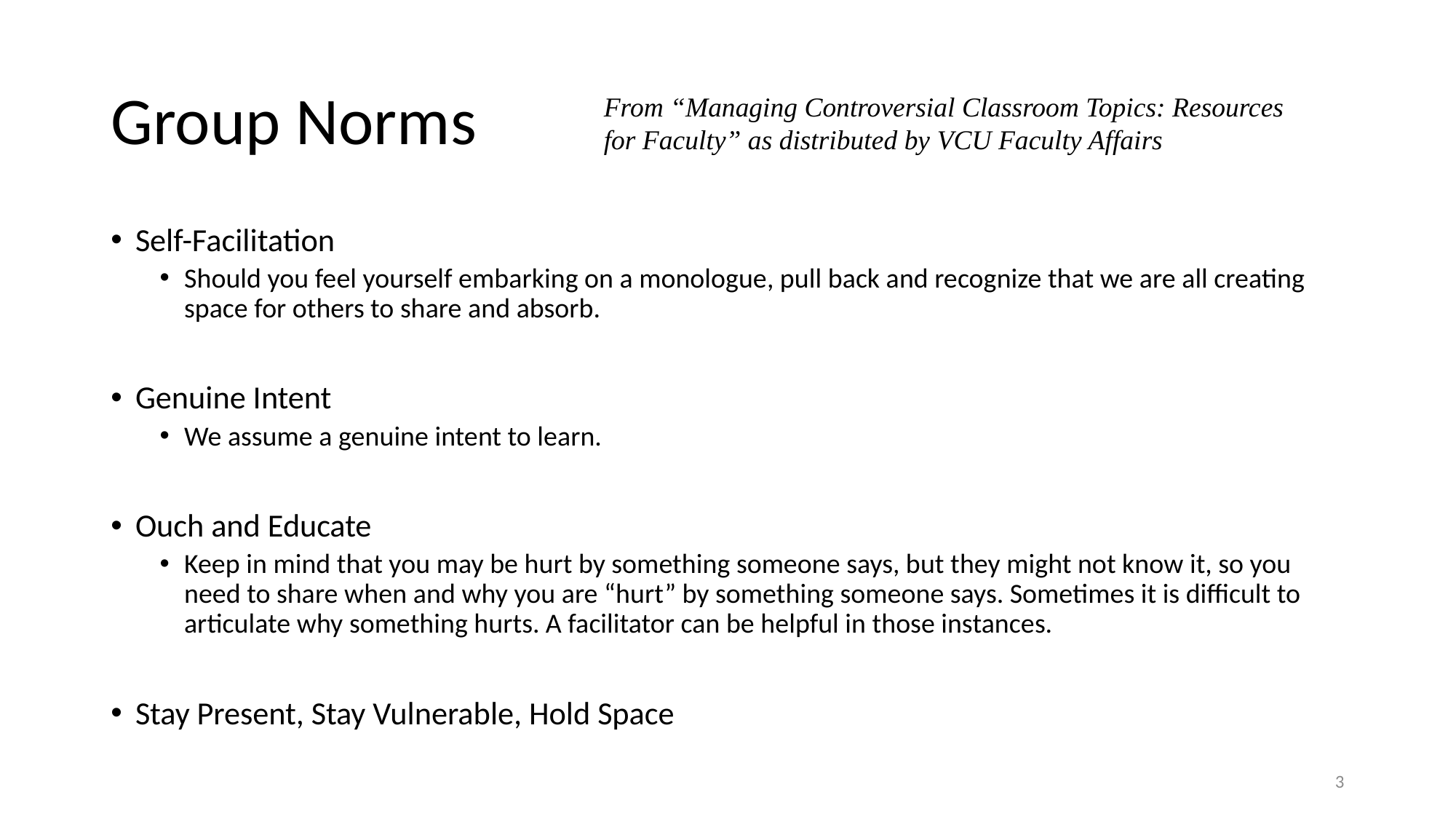

# Group Norms
From “Managing Controversial Classroom Topics: Resources for Faculty” as distributed by VCU Faculty Affairs
Self-Facilitation
Should you feel yourself embarking on a monologue, pull back and recognize that we are all creating space for others to share and absorb.

Genuine Intent
We assume a genuine intent to learn.

Ouch and Educate
Keep in mind that you may be hurt by something someone says, but they might not know it, so you need to share when and why you are “hurt” by something someone says. Sometimes it is difficult to articulate why something hurts. A facilitator can be helpful in those instances.

Stay Present, Stay Vulnerable, Hold Space

3